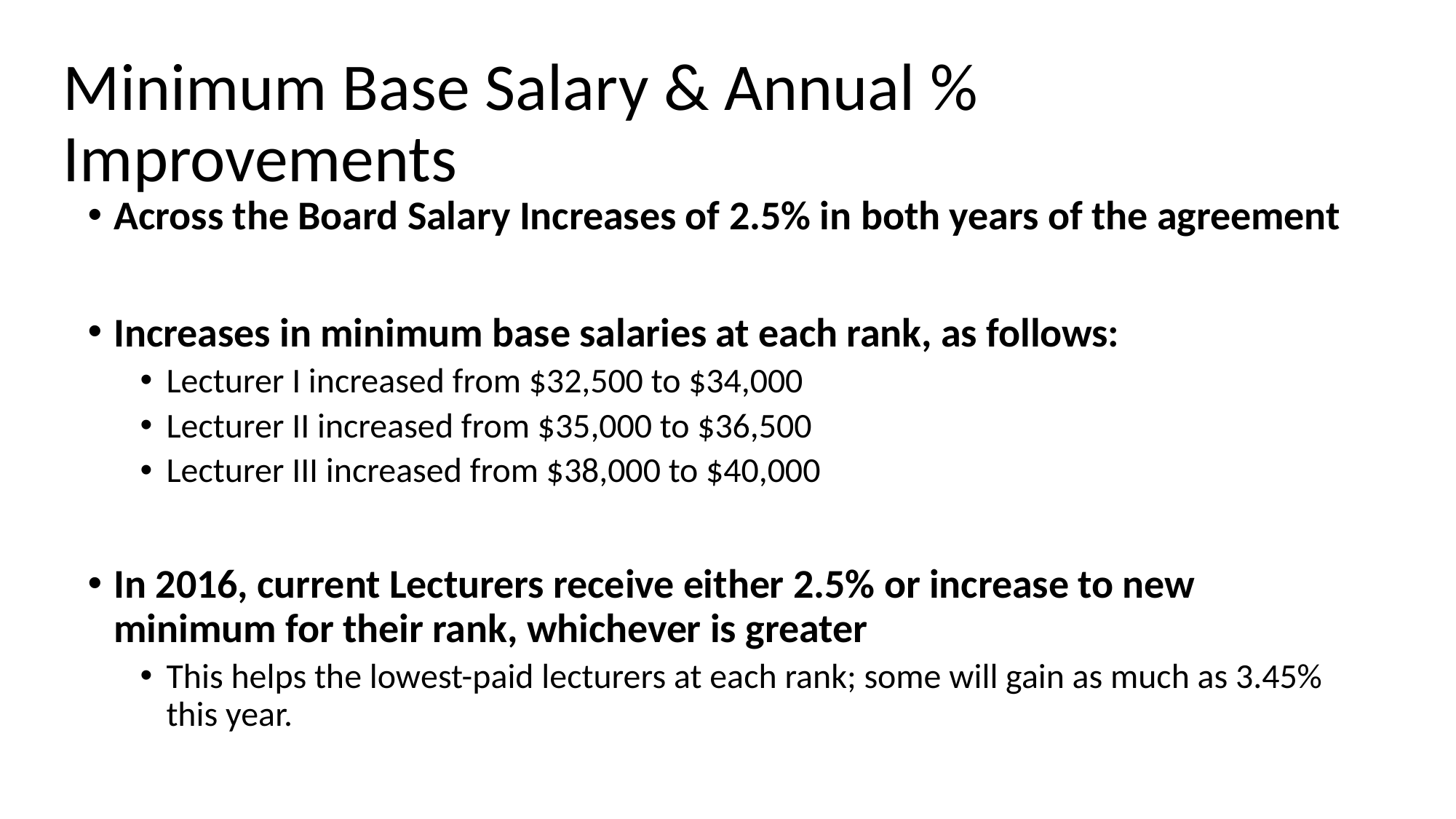

# Minimum Base Salary & Annual % Improvements
Across the Board Salary Increases of 2.5% in both years of the agreement

Increases in minimum base salaries at each rank, as follows:
Lecturer I increased from $32,500 to $34,000
Lecturer II increased from $35,000 to $36,500
Lecturer III increased from $38,000 to $40,000

In 2016, current Lecturers receive either 2.5% or increase to new minimum for their rank, whichever is greater
This helps the lowest-paid lecturers at each rank; some will gain as much as 3.45% this year.